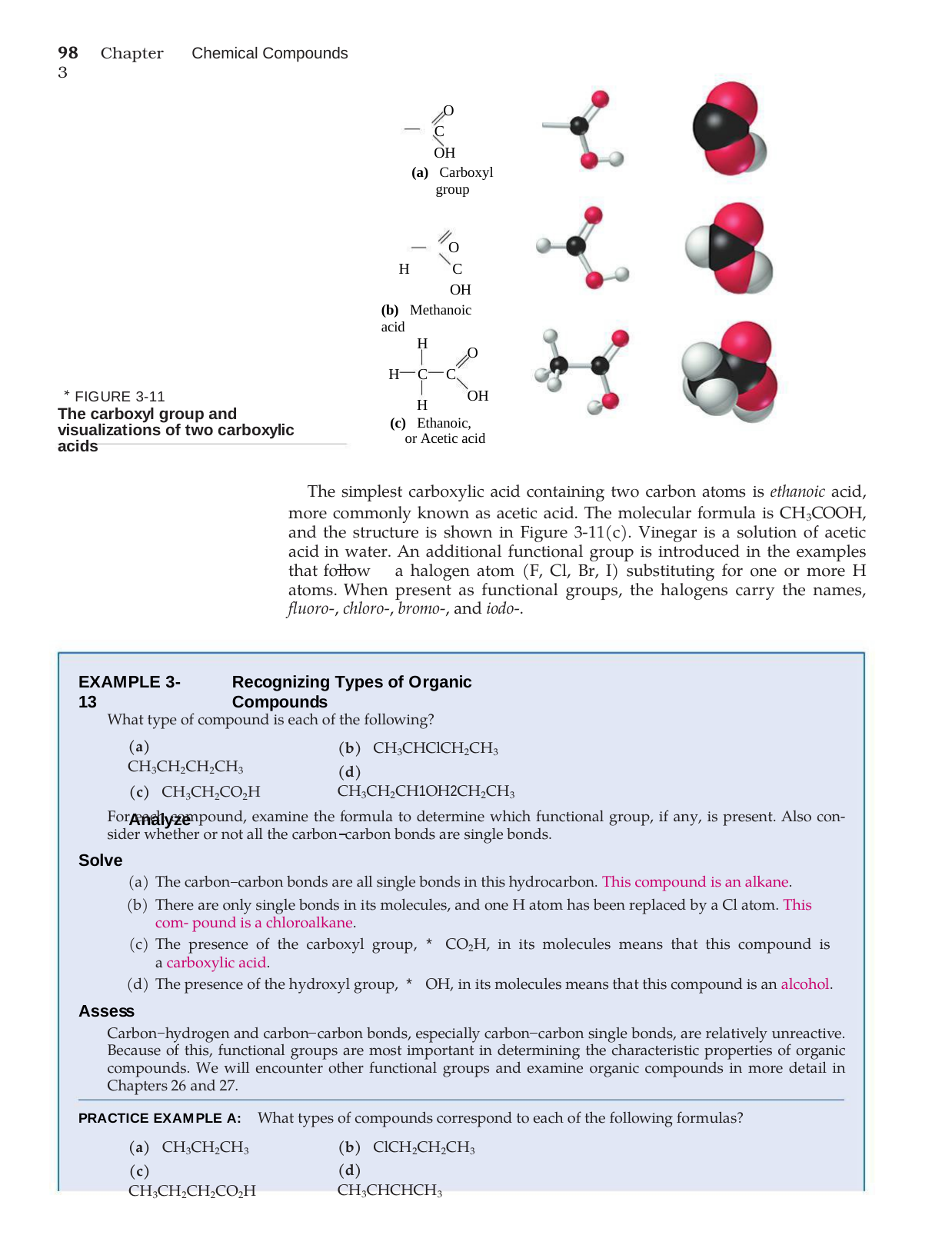

98	Chapter 3
Chemical Compounds
O
C
OH
(a)   Carboxyl group

O
H	C
OH
(b)   Methanoic acid
H
H	C	C
O
OH
*
FIGURE 3-11
The carboxyl group and visualizations of two carboxylic acids
H
(c)   Ethanoic, or Acetic acid
The simplest carboxylic acid containing two carbon atoms is ethanoic acid, more commonly known as acetic acid. The molecular formula is CH3COOH, and the structure is shown in Figure 3-11(c). Vinegar is a solution of acetic acid in water. An additional functional group is introduced in the examples that follow    a halogen atom (F, Cl, Br, I) substituting for one or more H atoms. When present as functional groups, the halogens carry the names, fluoro-, chloro-, bromo-, and iodo-.

EXAMPLE 3-13
Recognizing Types of Organic Compounds
What type of compound is each of the following?
(a)   CH3CH2CH2CH3
(c)   CH3CH2CO2H
Analyze
(b)   CH3CHClCH2CH3
(d)   CH3CH2CH1OH2CH2CH3
For each compound, examine the formula to determine which functional group, if any, is present. Also con- sider whether or not all the carbon  carbon bonds are single bonds.
Solve
The carbon  carbon bonds are all single bonds in this hydrocarbon. This compound is an alkane.
There are only single bonds in its molecules, and one H atom has been replaced by a Cl atom. This com- pound is a chloroalkane.
The  presence  of  the  carboxyl  group,  * CO2H,  in  its  molecules  means  that  this  compound  is  a carboxylic acid.
The presence of the hydroxyl group,  * OH, in its molecules means that this compound is an alcohol.
Assess
Carbon  hydrogen and carbon  carbon bonds, especially carbon  carbon single bonds, are relatively unreactive. Because of this, functional groups are most important in determining the characteristic properties of organic compounds. We will encounter other functional groups and examine organic compounds in more detail in Chapters 26 and 27.

PRACTICE EXAMPLE A:    What types of compounds correspond to each of the following formulas?

(a)   CH3CH2CH3
(c)   CH3CH2CH2CO2H
(b)   ClCH2CH2CH3
(d)   CH3CHCHCH3